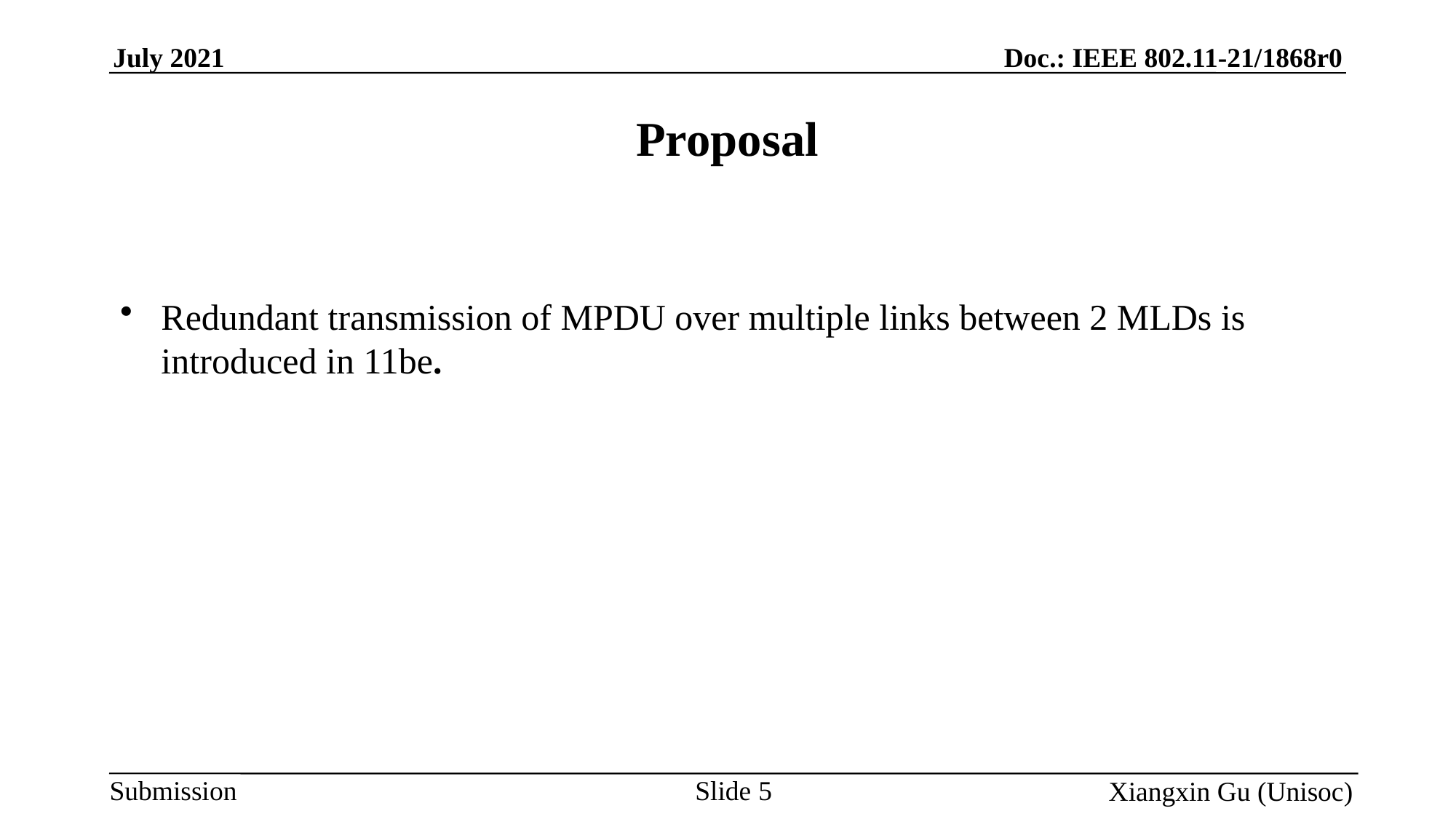

# Proposal
Redundant transmission of MPDU over multiple links between 2 MLDs is introduced in 11be.
Slide 5
Xiangxin Gu (Unisoc)